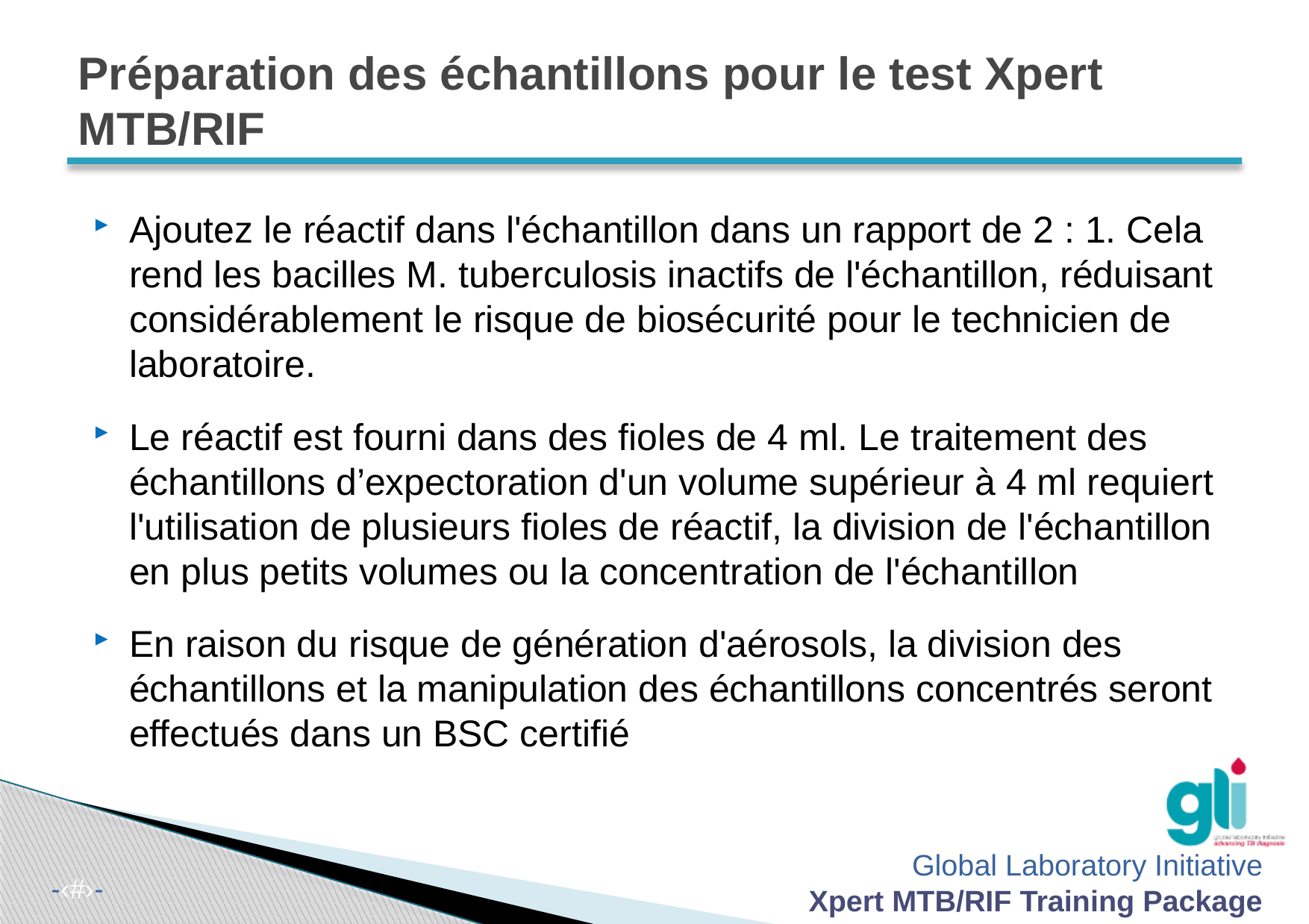

# Préparation des échantillons pour le test Xpert MTB/RIF
Ajoutez le réactif dans l'échantillon dans un rapport de 2 : 1. Cela rend les bacilles M. tuberculosis inactifs de l'échantillon, réduisant considérablement le risque de biosécurité pour le technicien de laboratoire.
Le réactif est fourni dans des fioles de 4 ml. Le traitement des échantillons d’expectoration d'un volume supérieur à 4 ml requiert l'utilisation de plusieurs fioles de réactif, la division de l'échantillon en plus petits volumes ou la concentration de l'échantillon
En raison du risque de génération d'aérosols, la division des échantillons et la manipulation des échantillons concentrés seront effectués dans un BSC certifié